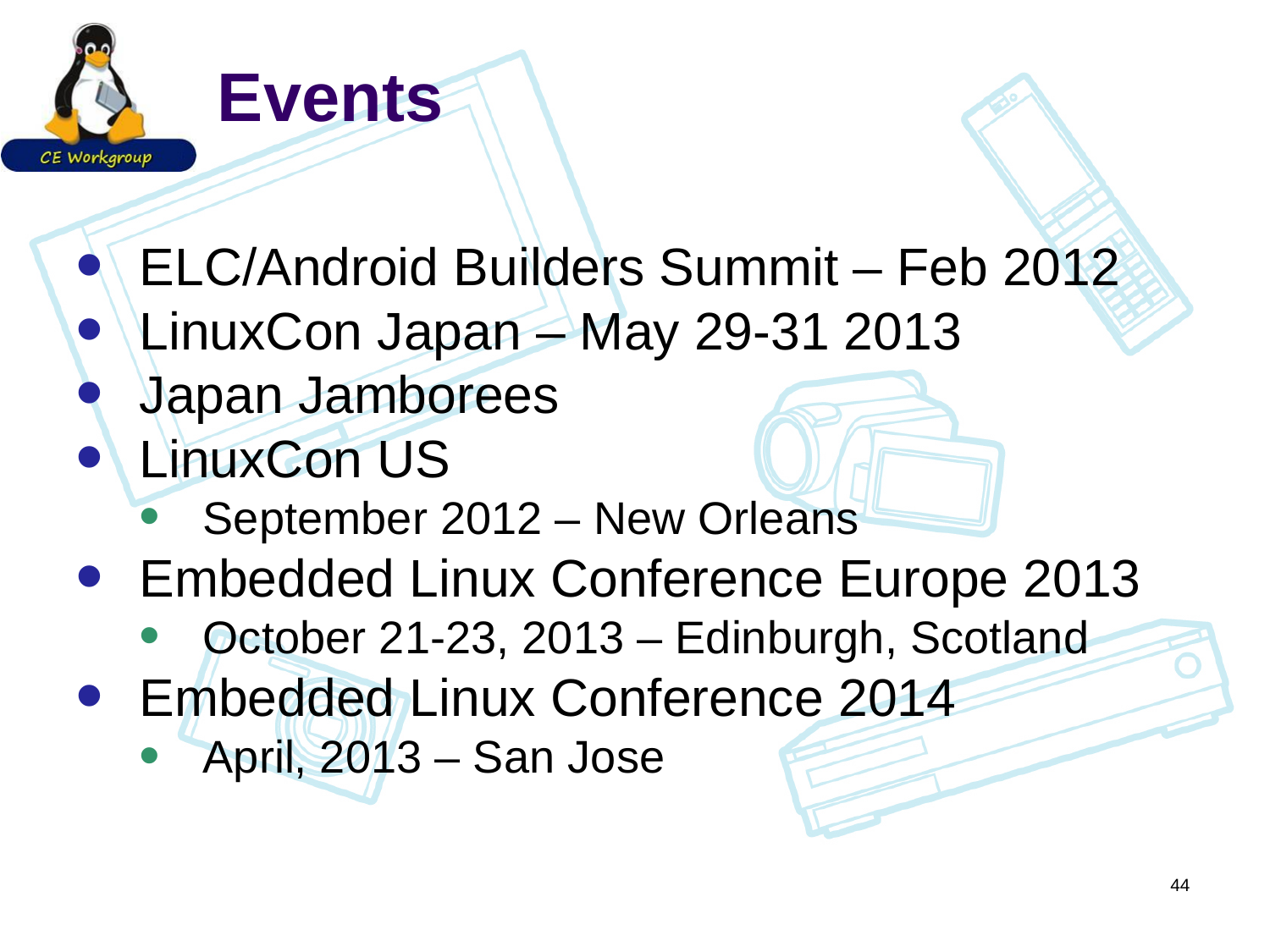

# Events
ELC/Android Builders Summit – Feb 2012
LinuxCon Japan – May 29-31 2013
Japan Jamborees
LinuxCon US
September 2012 – New Orleans
Embedded Linux Conference Europe 2013
October 21-23, 2013 – Edinburgh, Scotland
Embedded Linux Conference 2014
April, 2013 – San Jose
44